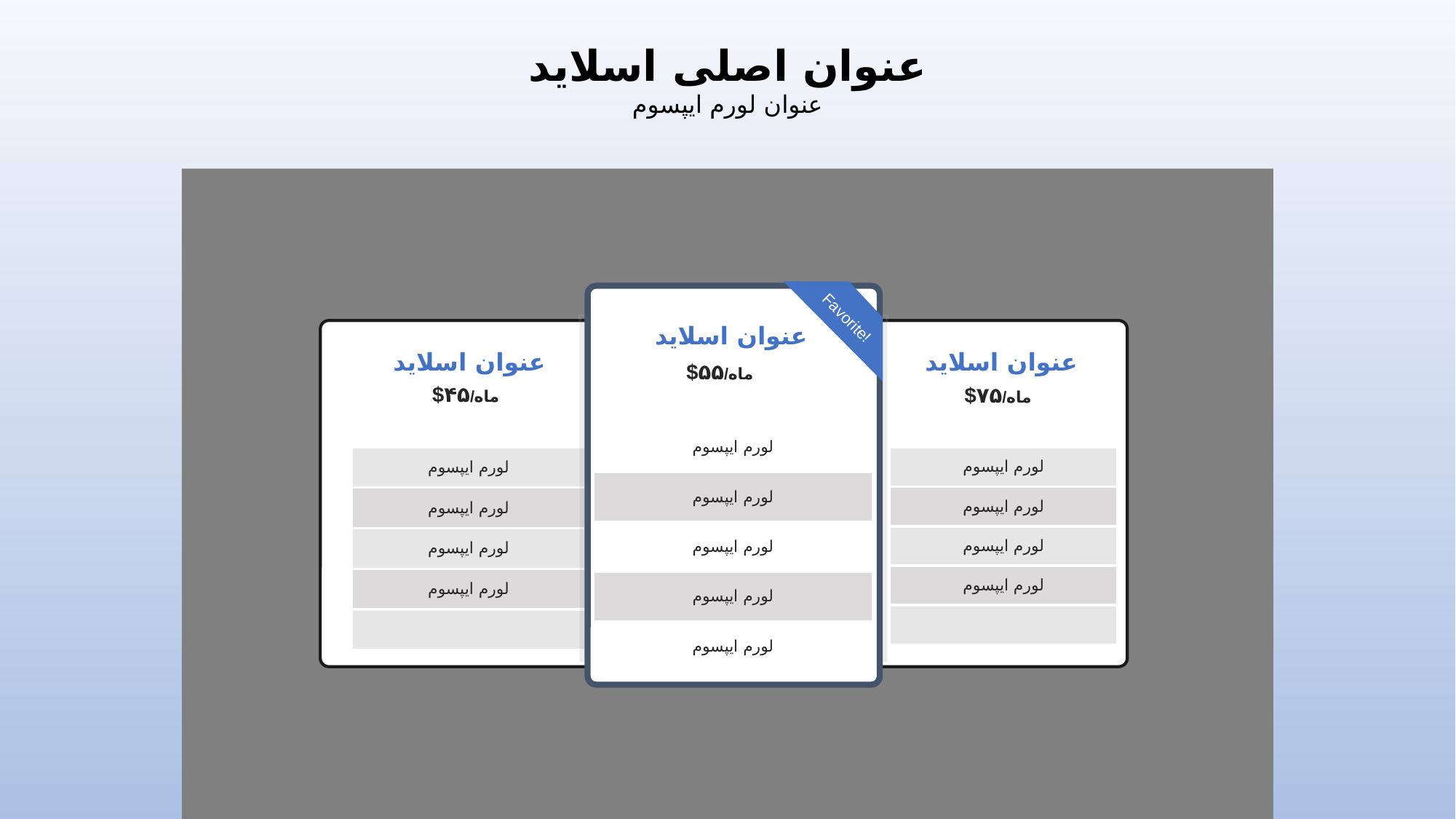

عنوان اصلی اسلاید
عنوان لورم ایپسوم

Favorite!

عنوان اسلاید
عنوان اسلاید
عنوان اسلاید
$۵۵/ماه
$۴۵/ماه
$۷۵/ماه

| لورم ایپسوم |
| --- |
| لورم ایپسوم |
| لورم ایپسوم |
| لورم ایپسوم |
| لورم ایپسوم |
| لورم ایپسوم |
| --- |
| لورم ایپسوم |
| لورم ایپسوم |
| لورم ایپسوم |
|  |
| لورم ایپسوم |
| --- |
| لورم ایپسوم |
| لورم ایپسوم |
| لورم ایپسوم |
|  |